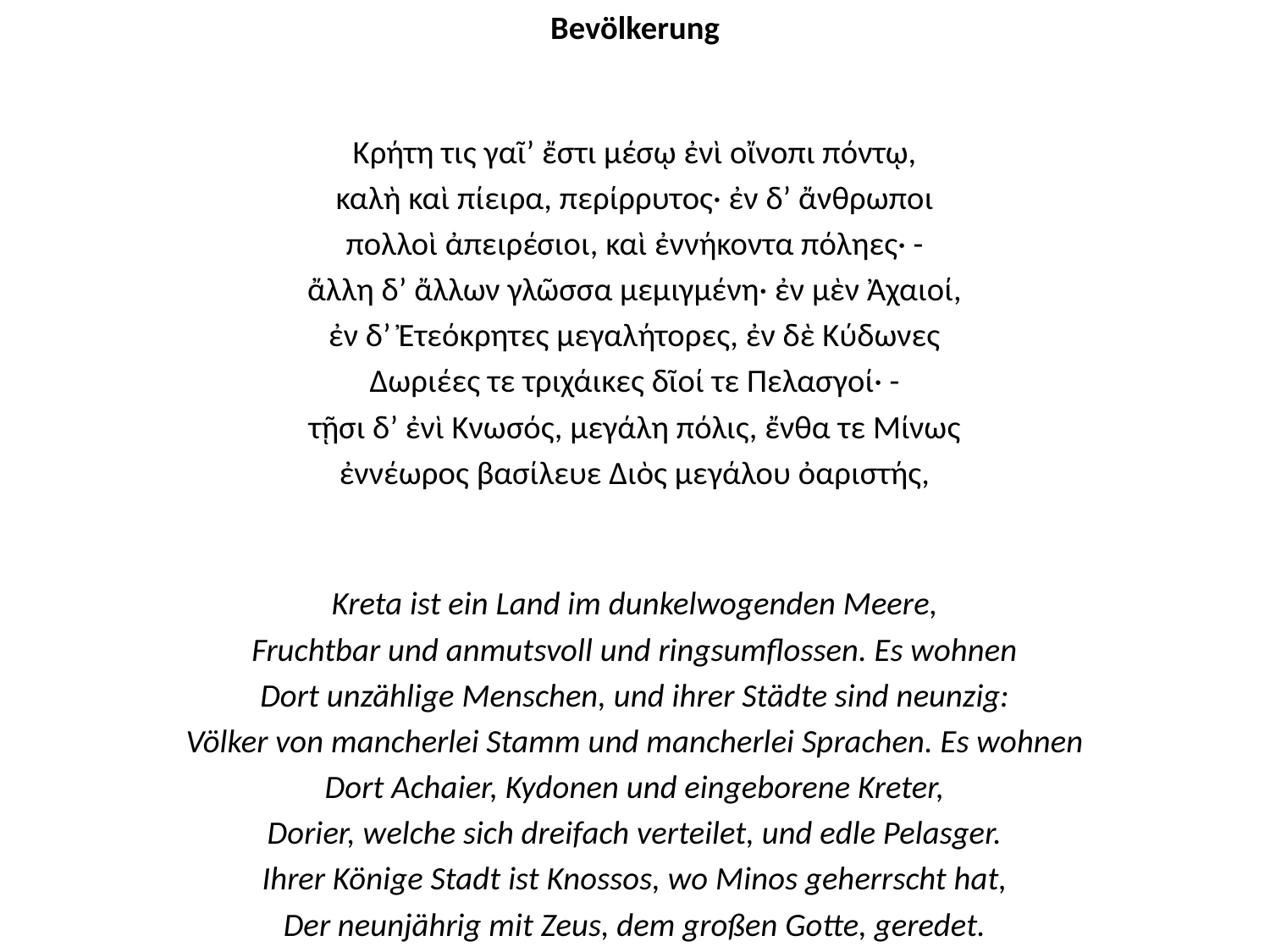

Bevölkerung
Κρήτη τις γαῖ’ ἔστι μέσῳ ἐνὶ οἴνοπι πόντῳ,
καλὴ καὶ πίειρα, περίρρυτος· ἐν δ’ ἄνθρωποι
πολλοὶ ἀπειρέσιοι, καὶ ἐννήκοντα πόληες· -
ἄλλη δ’ ἄλλων γλῶσσα μεμιγμένη· ἐν μὲν Ἀχαιοί,
ἐν δ’ Ἐτεόκρητες μεγαλήτορες, ἐν δὲ Κύδωνες
Δωριέες τε τριχάικες δῖοί τε Πελασγοί· -
τῇσι δ’ ἐνὶ Κνωσός, μεγάλη πόλις, ἔνθα τε Μίνως
ἐννέωρος βασίλευε Διὸς μεγάλου ὀαριστής,

Kreta ist ein Land im dunkelwogenden Meere,
Fruchtbar und anmutsvoll und ringsumflossen. Es wohnen
Dort unzählige Menschen, und ihrer Städte sind neunzig:
Völker von mancherlei Stamm und mancherlei Sprachen. Es wohnen
Dort Achaier, Kydonen und eingeborene Kreter,
Dorier, welche sich dreifach verteilet, und edle Pelasger.
Ihrer Könige Stadt ist Knossos, wo Minos geherrscht hat,
Der neunjährig mit Zeus, dem großen Gotte, geredet.